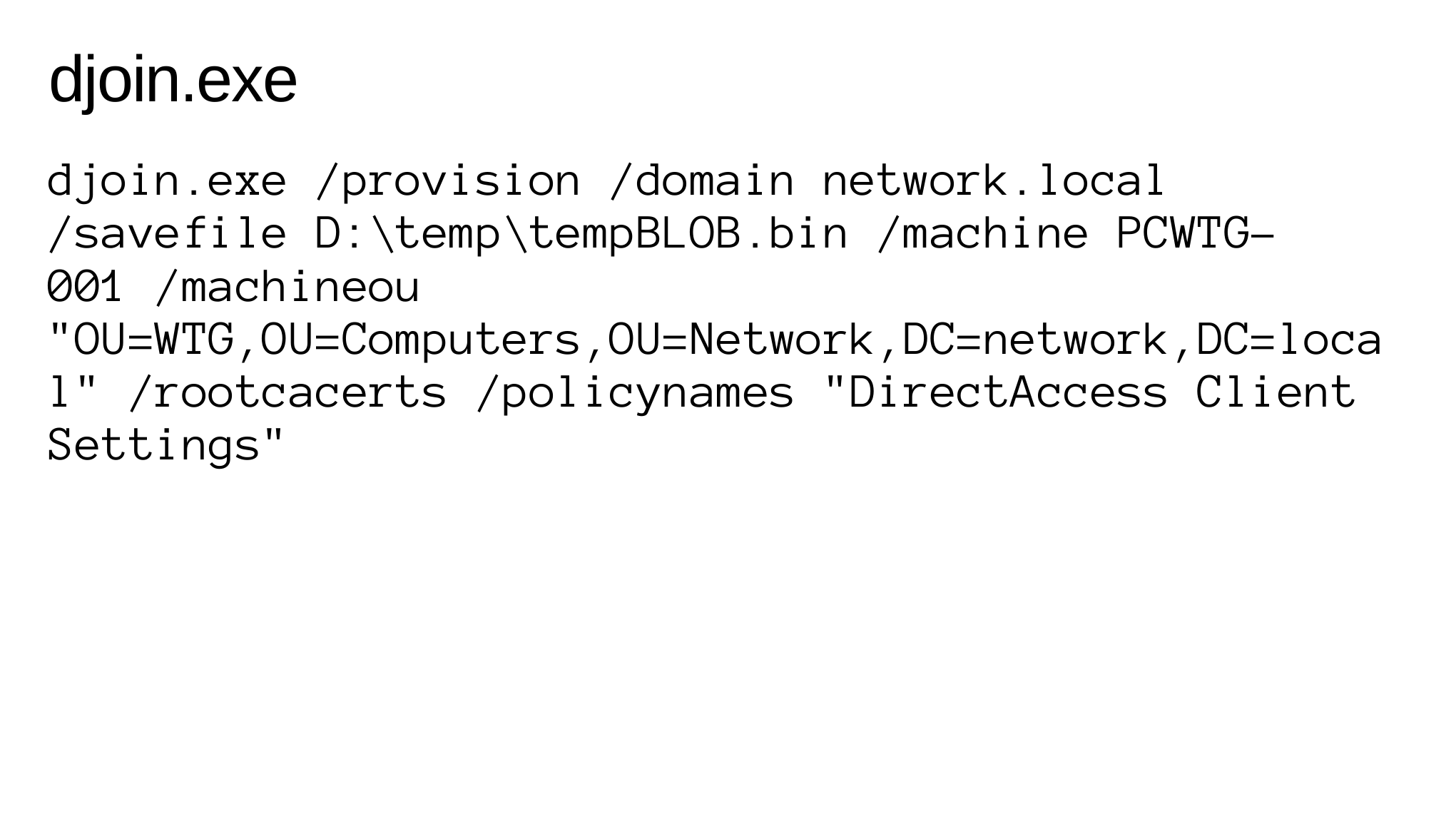

# djoin.exe
djoin.exe /provision /domain network.local /savefile D:\temp\tempBLOB.bin /machine PCWTG-001 /machineou "OU=WTG,OU=Computers,OU=Network,DC=network,DC=local" /rootcacerts /policynames "DirectAccess Client Settings"